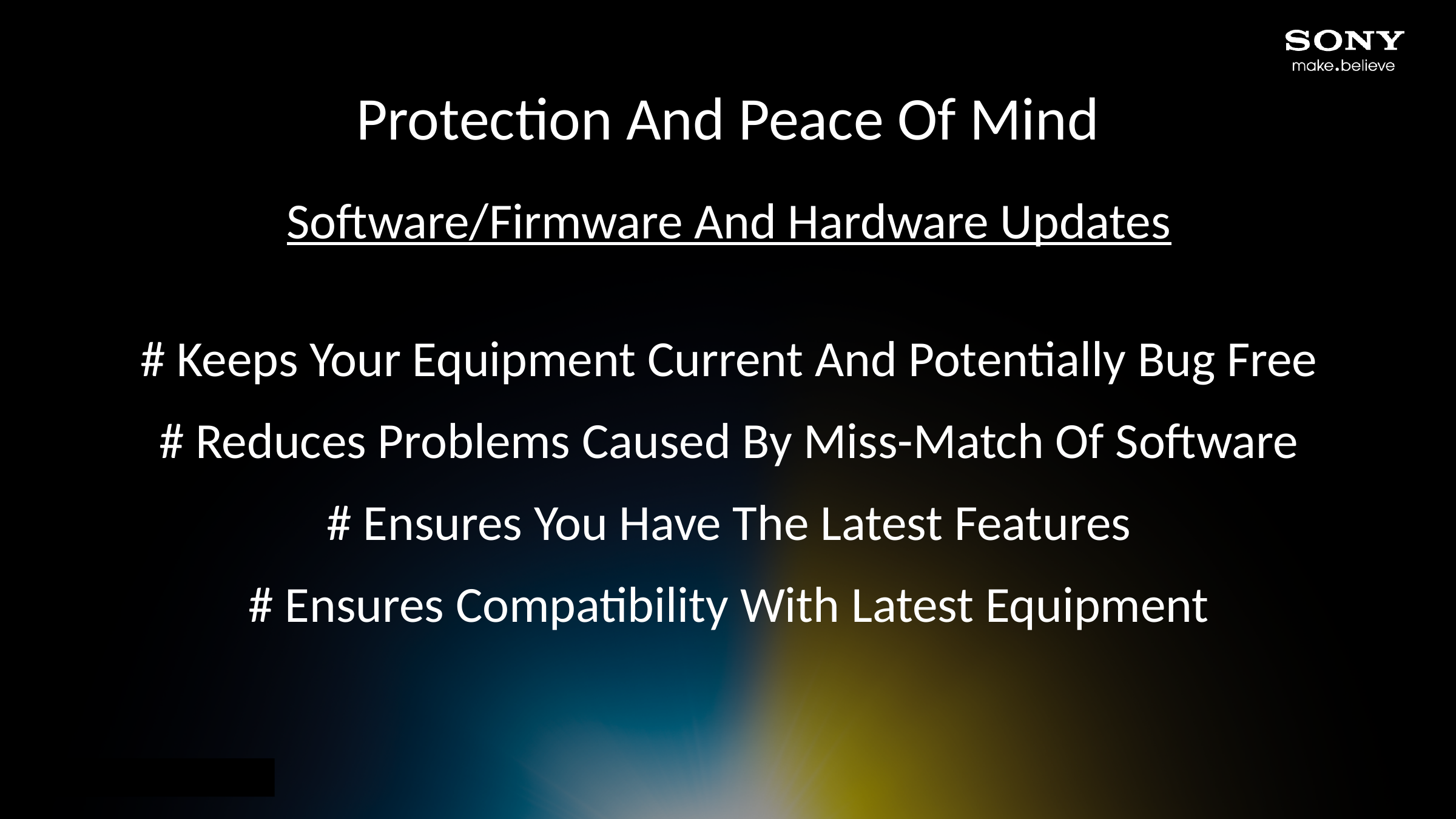

Protection And Peace Of Mind

Software/Firmware And Hardware Updates

# Keeps Your Equipment Current And Potentially Bug Free
# Reduces Problems Caused By Miss-Match Of Software
# Ensures You Have The Latest Features
# Ensures Compatibility With Latest Equipment